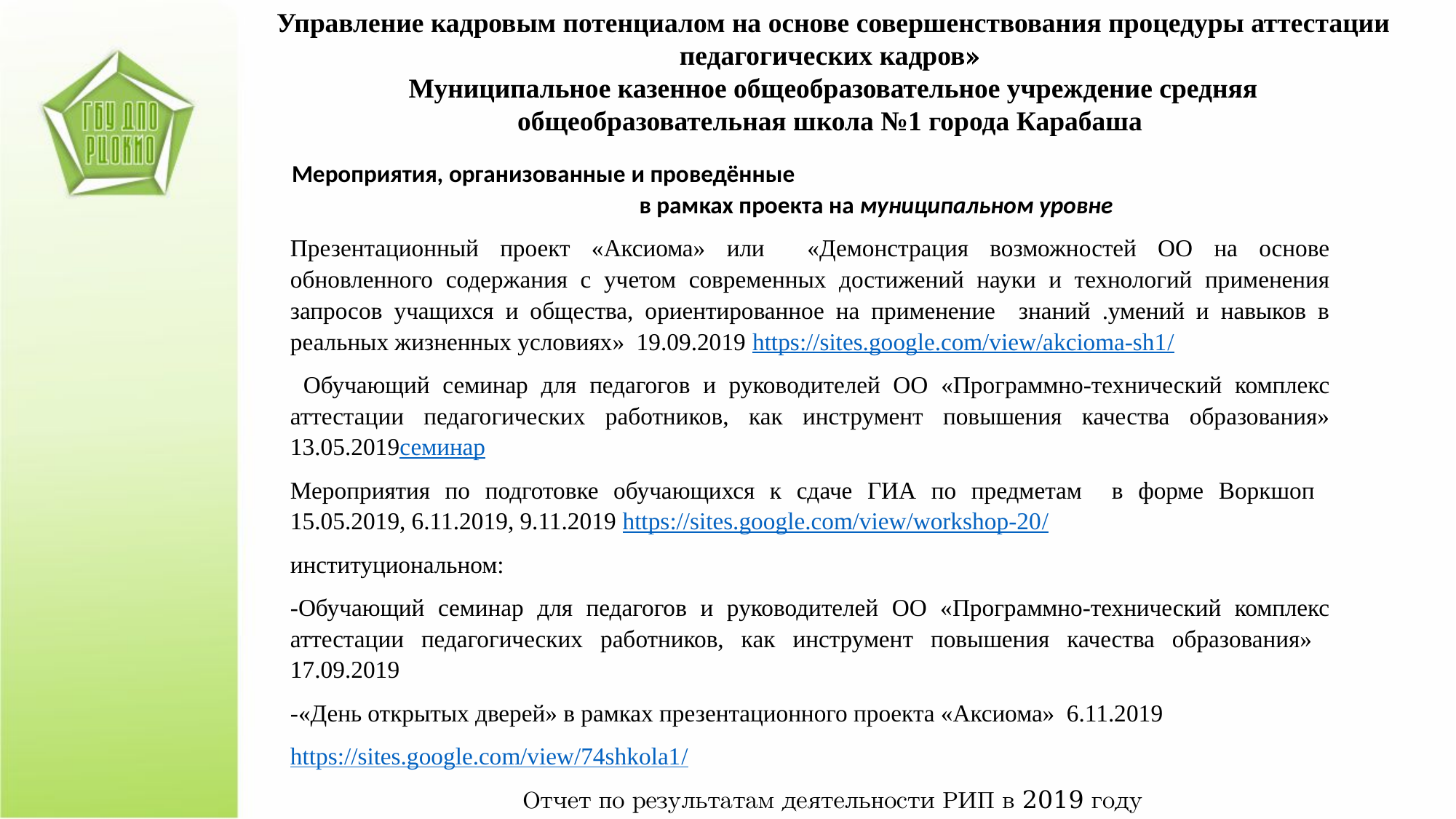

Управление кадровым потенциалом на основе совершенствования процедуры аттестации педагогических кадров»
Муниципальное казенное общеобразовательное учреждение средняя общеобразовательная школа №1 города Карабаша
Мероприятия, организованные и проведённые                                                                                                                           в рамках проекта на муниципальном уровне
Презентационный проект «Аксиома» или  «Демонстрация возможностей ОО на основе обновленного содержания с учетом современных достижений науки и технологий применения запросов учащихся и общества, ориентированное на применение  знаний .умений и навыков в реальных жизненных условиях»  19.09.2019 https://sites.google.com/view/akcioma-sh1/
 Обучающий семинар для педагогов и руководителей ОО «Программно-технический комплекс аттестации педагогических работников, как инструмент повышения качества образования» 13.05.2019семинар
Мероприятия по подготовке обучающихся к сдаче ГИА по предметам  в форме Воркшоп  15.05.2019, 6.11.2019, 9.11.2019 https://sites.google.com/view/workshop-20/
институциональном:
-Обучающий семинар для педагогов и руководителей ОО «Программно-технический комплекс аттестации педагогических работников, как инструмент повышения качества образования»  17.09.2019
-«День открытых дверей» в рамках презентационного проекта «Аксиома»  6.11.2019
https://sites.google.com/view/74shkola1/

Отчет по результатам деятельности РИП в 2019 году